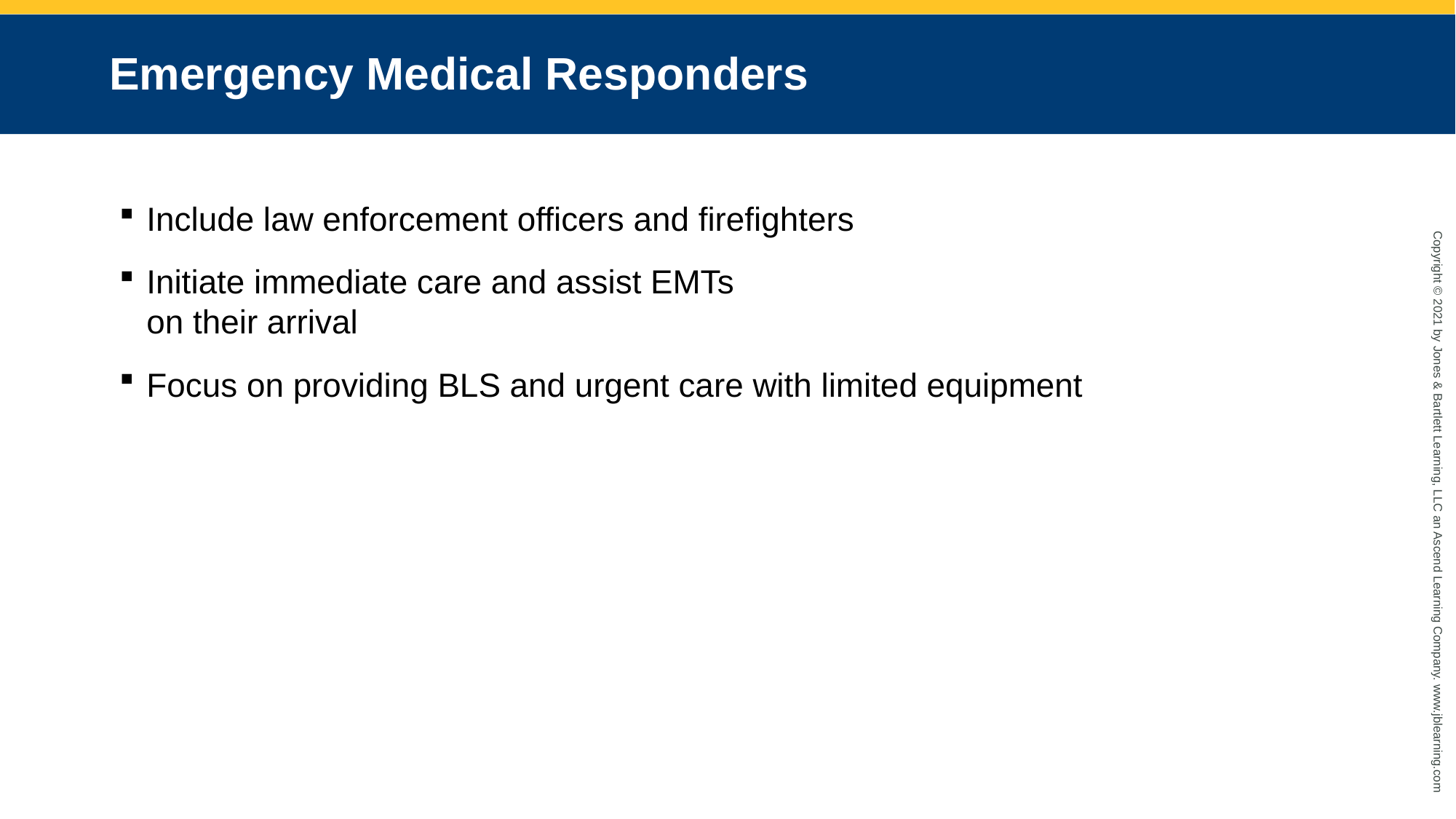

Emergency Medical Responders
Include law enforcement officers and firefighters
Initiate immediate care and assist EMTs
on their arrival
Focus on providing BLS and urgent care with limited equipment